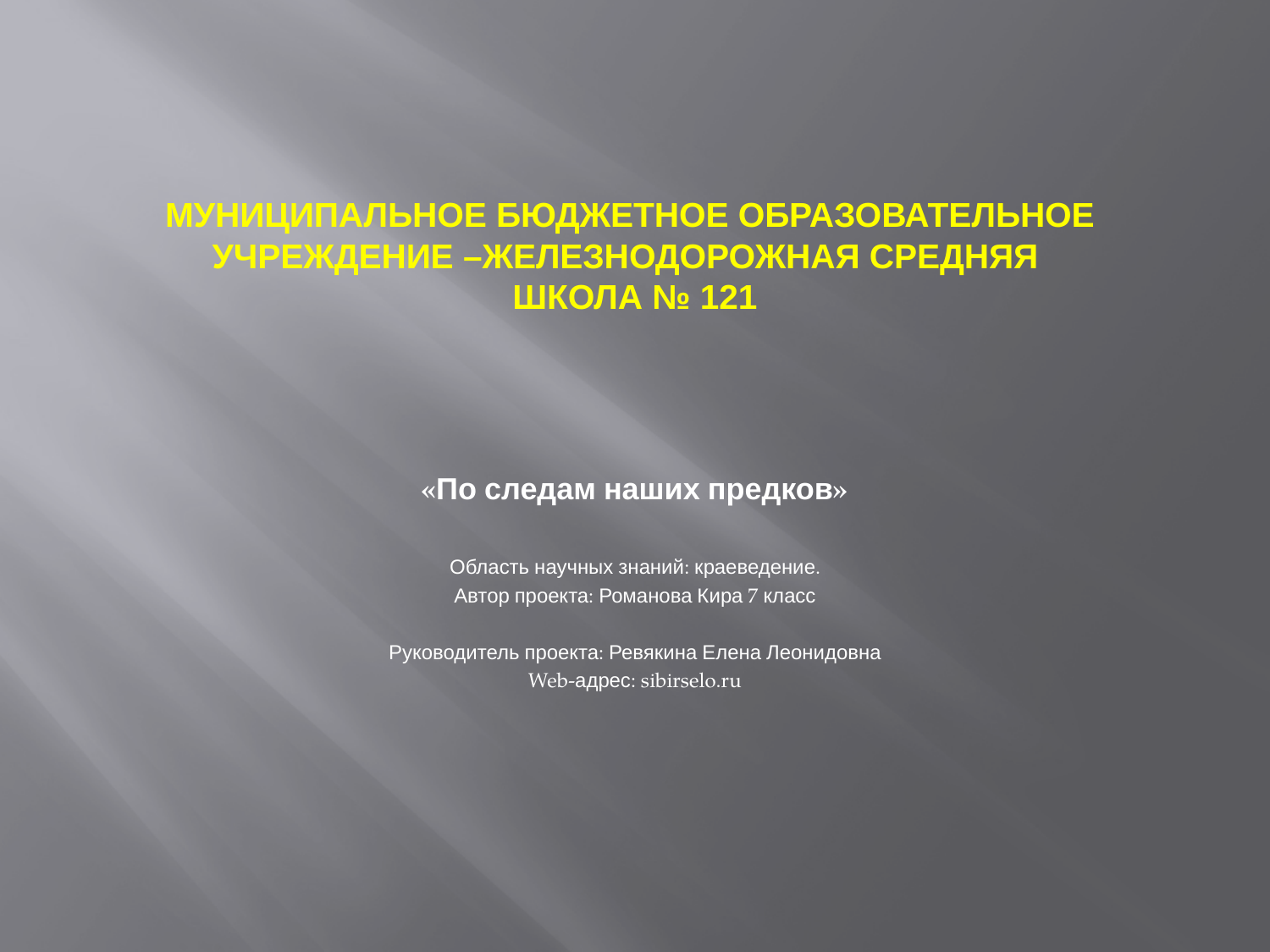

# Муниципальное бюджетное Образовательное Учреждение –Железнодорожная Средняя школа № 121
«По следам наших предков»

Область научных знаний: краеведение.
Автор проекта: Романова Кира 7 класс

Руководитель проекта: Ревякина Елена Леонидовна
Web-адрес: sibirselo.ru